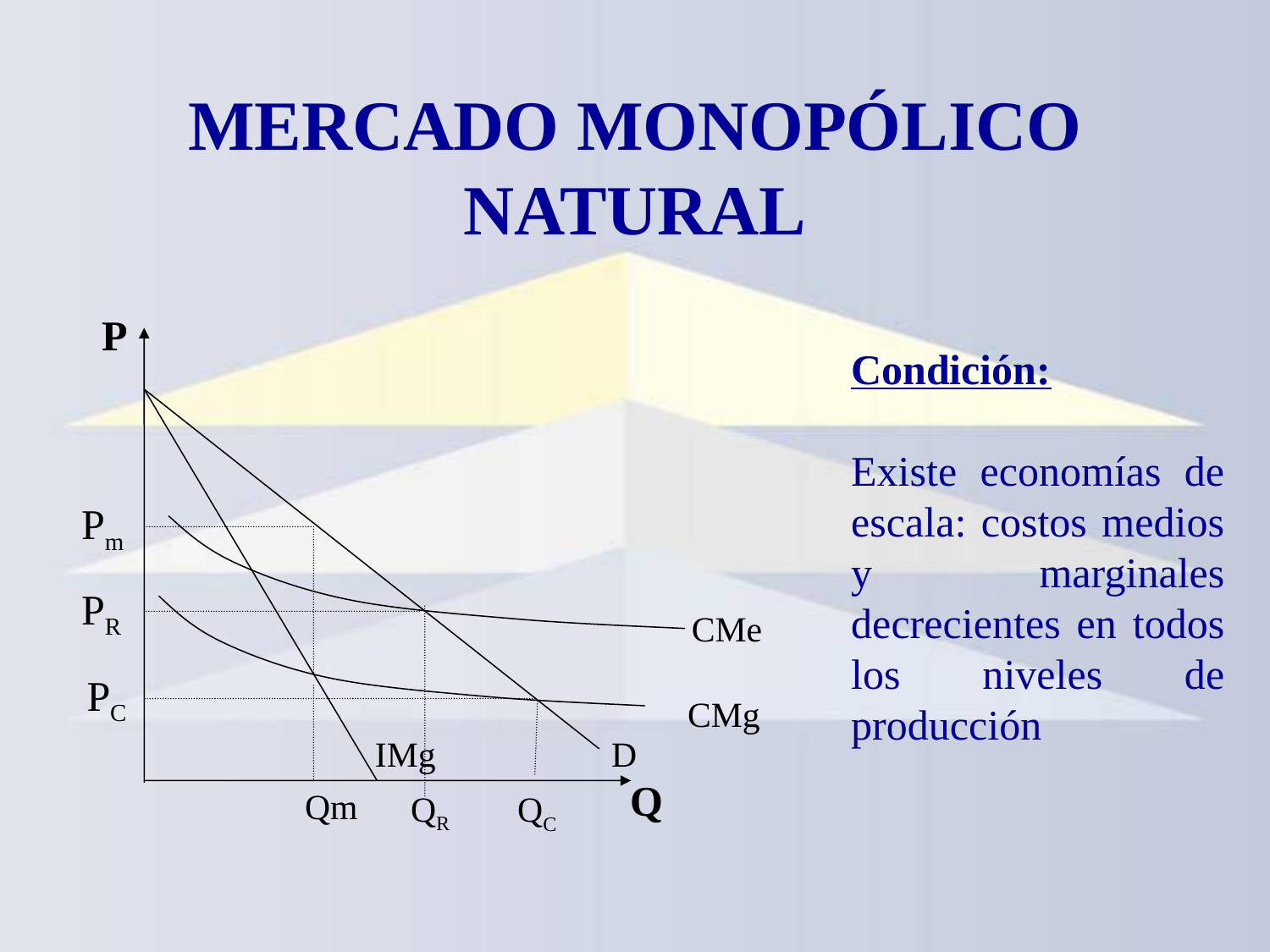

# MERCADO MONOPÓLICO NATURAL
P

Condición:

Existe economías de escala: costos medios y marginales decrecientes en todos los niveles de producción

Pm

PR

CMe

PC

CMg

IMg
D
Q
Qm

QR
QC